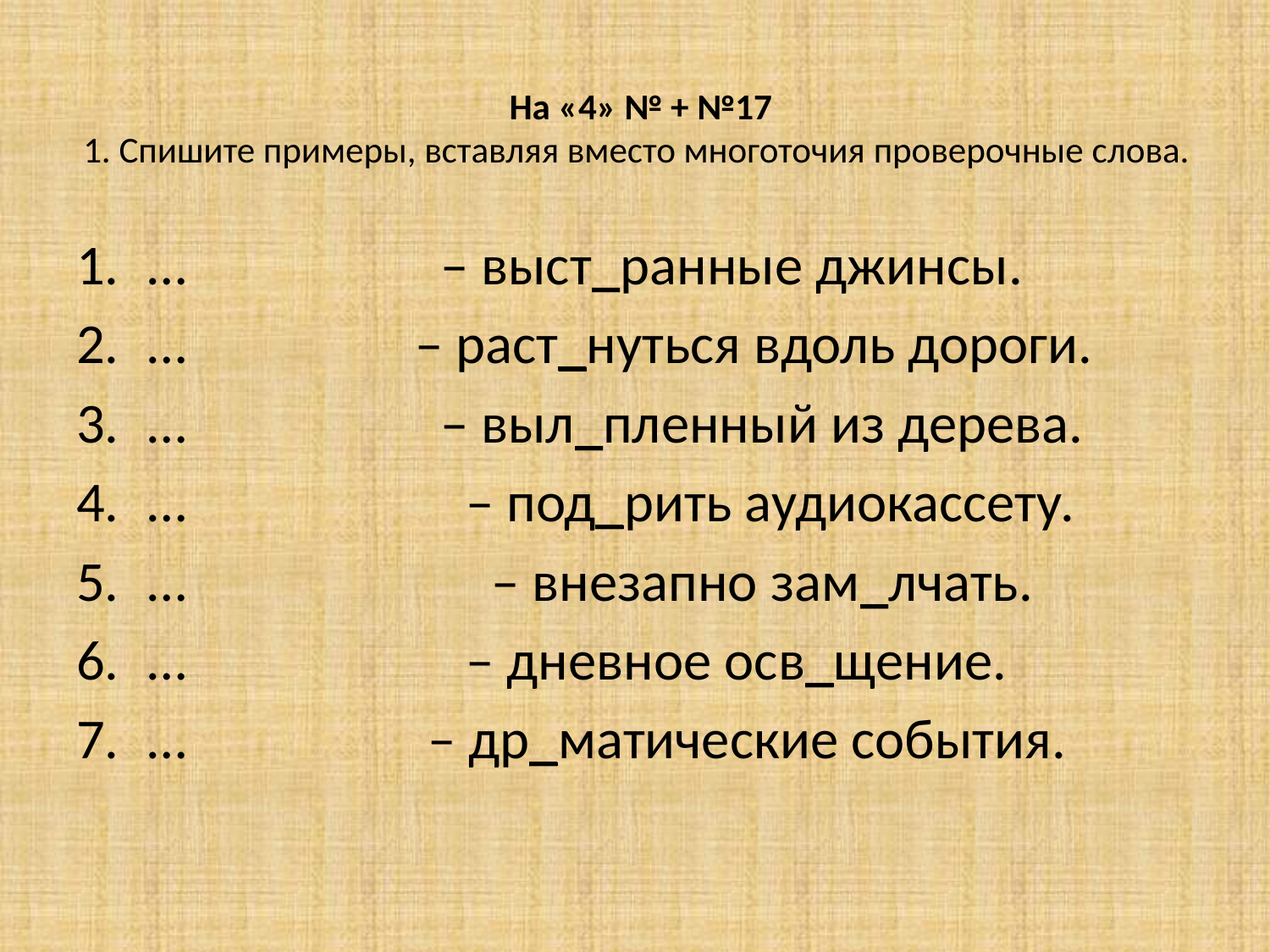

# На «4» № + №17 1. Спишите примеры, вставляя вместо многоточия проверочные слова.
…                    – выст_ранные джинсы.
…                  – раст_нуться вдоль дороги.
…                    – выл_пленный из дерева.
…                      – под_рить аудиокассету.
…                        – внезапно зам_лчать.
…                      – дневное осв_щение.
…                   – др_матические события.